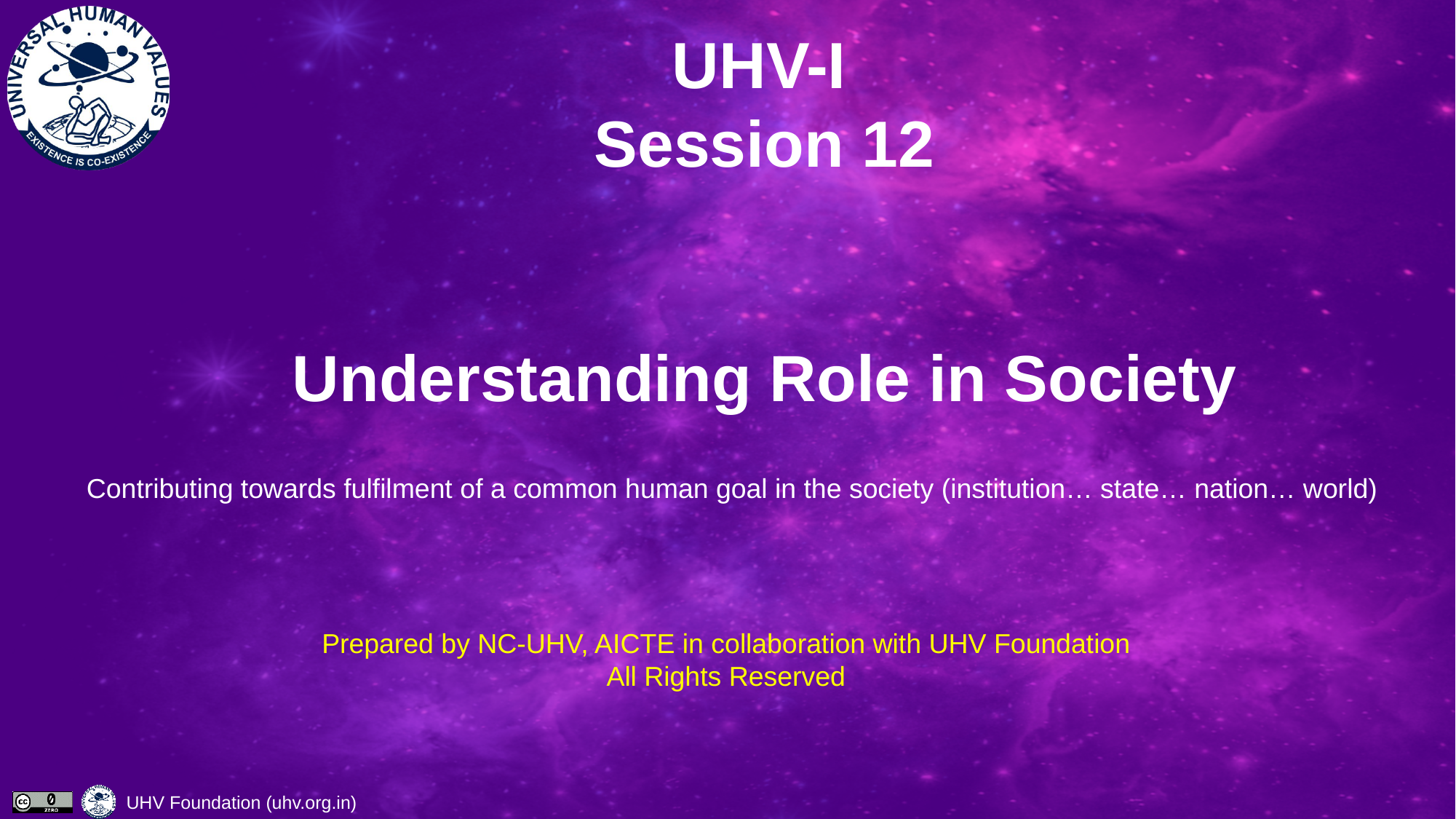

# UHV-I Session 12 Understanding Role in Society
Contributing towards fulfilment of a common human goal in the society (institution… state… nation… world)